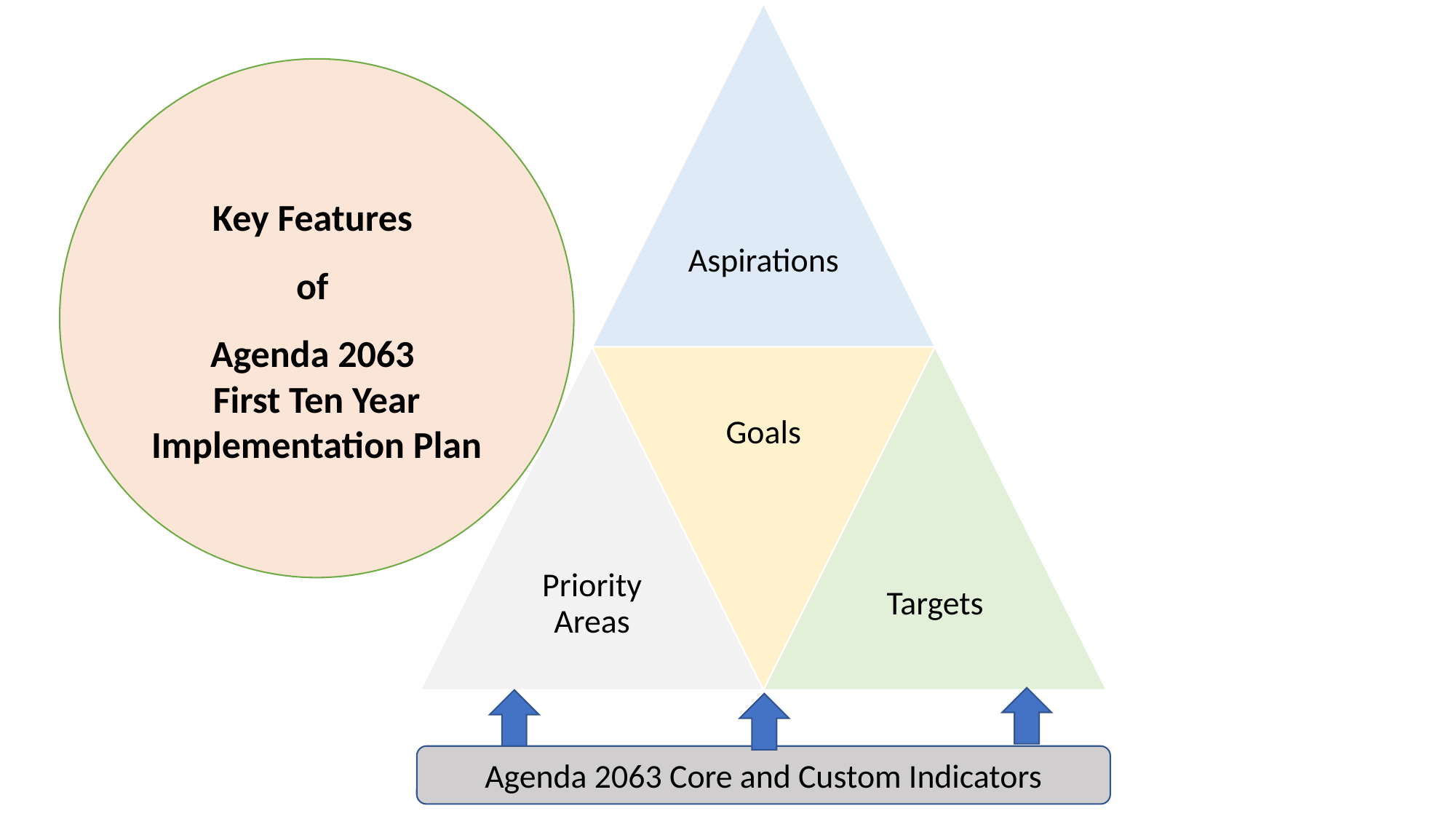

Aspirations
Priority Areas
Goals
Targets
Key Features
of
Agenda 2063
First Ten Year Implementation Plan

Agenda 2063 Core and Custom Indicators